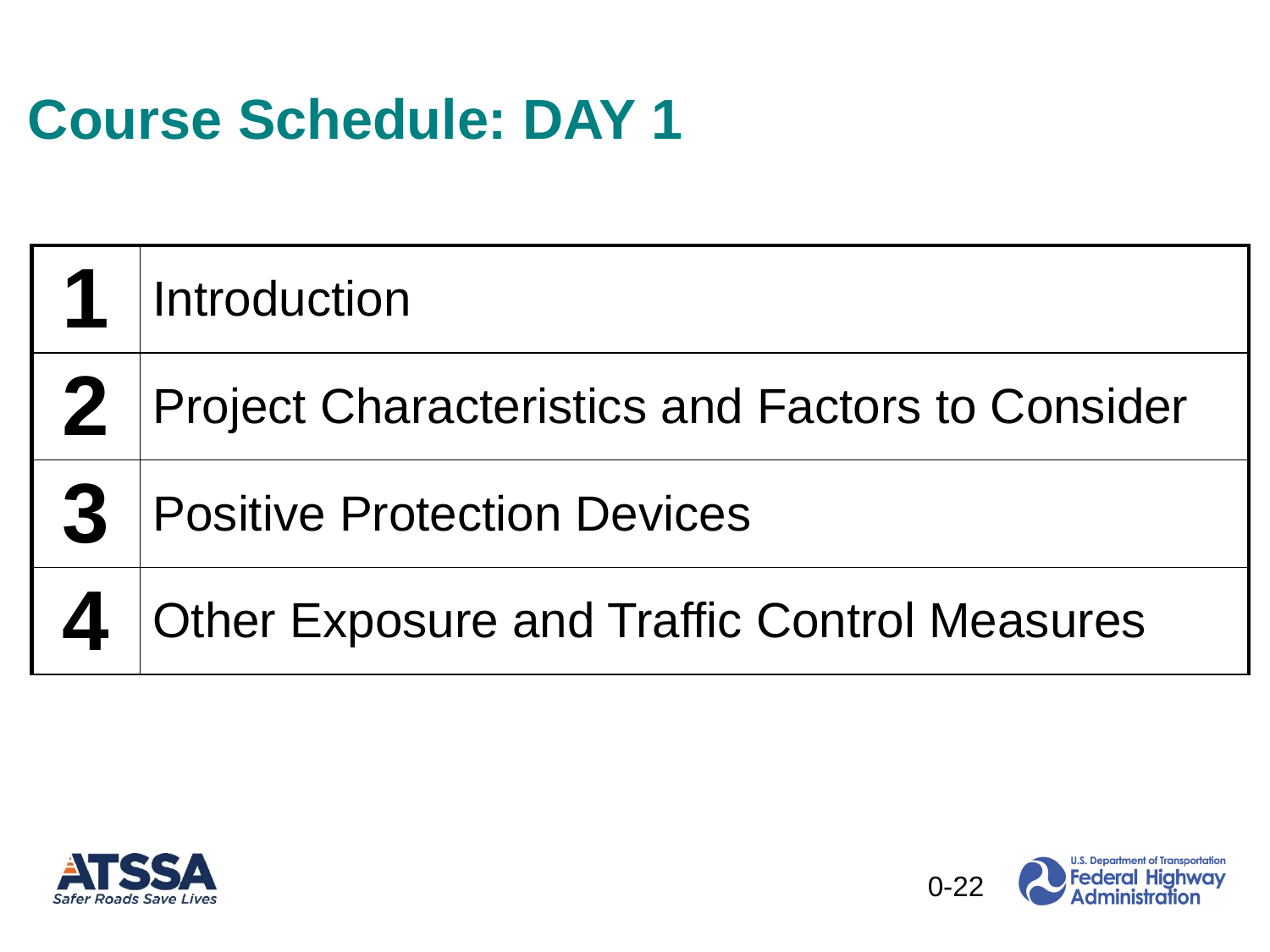

# Course Schedule: DAY 1
| 1 | Introduction |
| --- | --- |
| 2 | Project Characteristics and Factors to Consider |
| 3 | Positive Protection Devices |
| 4 | Other Exposure and Traffic Control Measures |